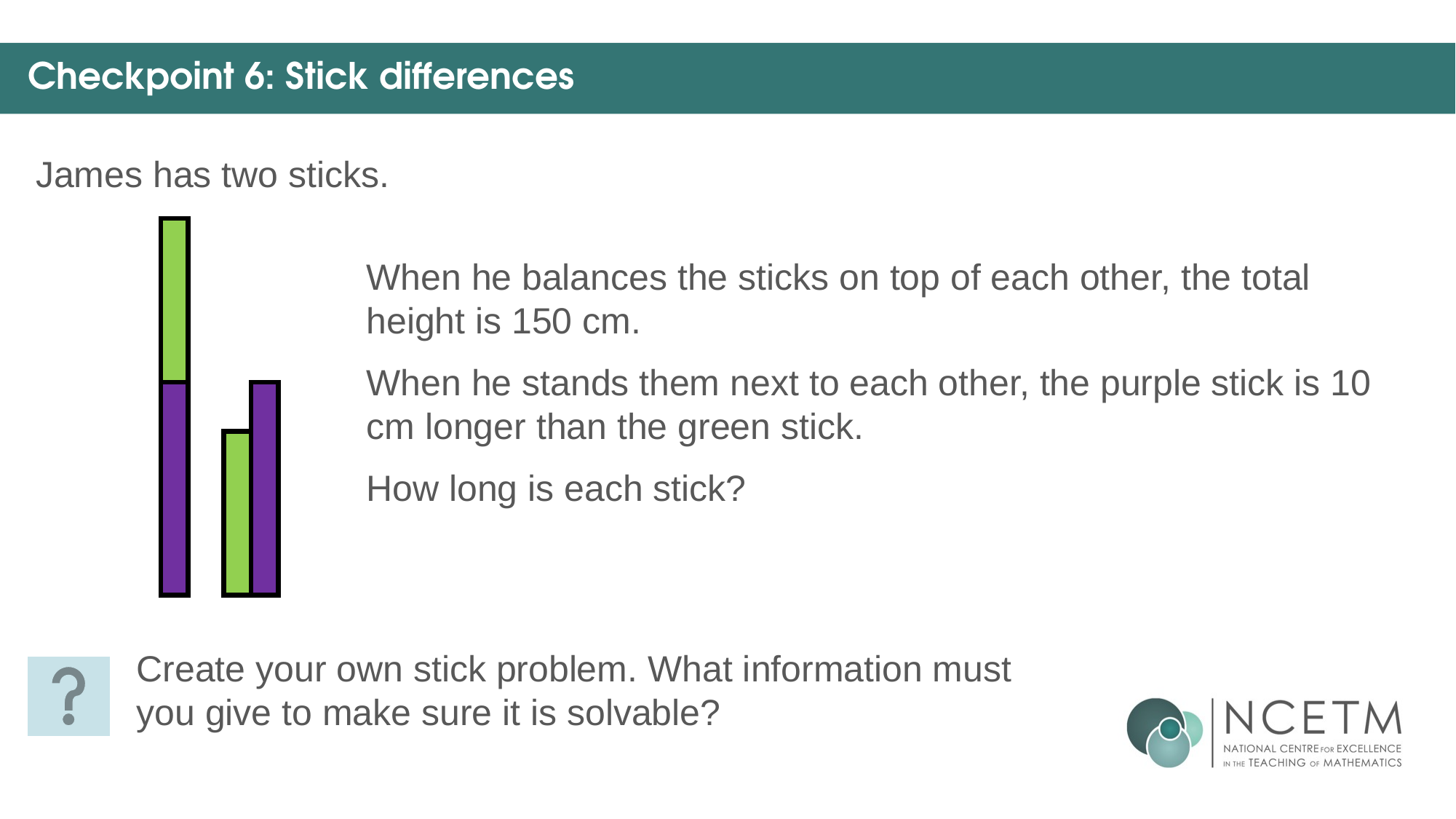

Checkpoint 6: Stick differences

James has two sticks.
When he balances the sticks on top of each other, the total height is 150 cm.
When he stands them next to each other, the purple stick is 10 cm longer than the green stick.
How long is each stick?

Create your own stick problem. What information must you give to make sure it is solvable?